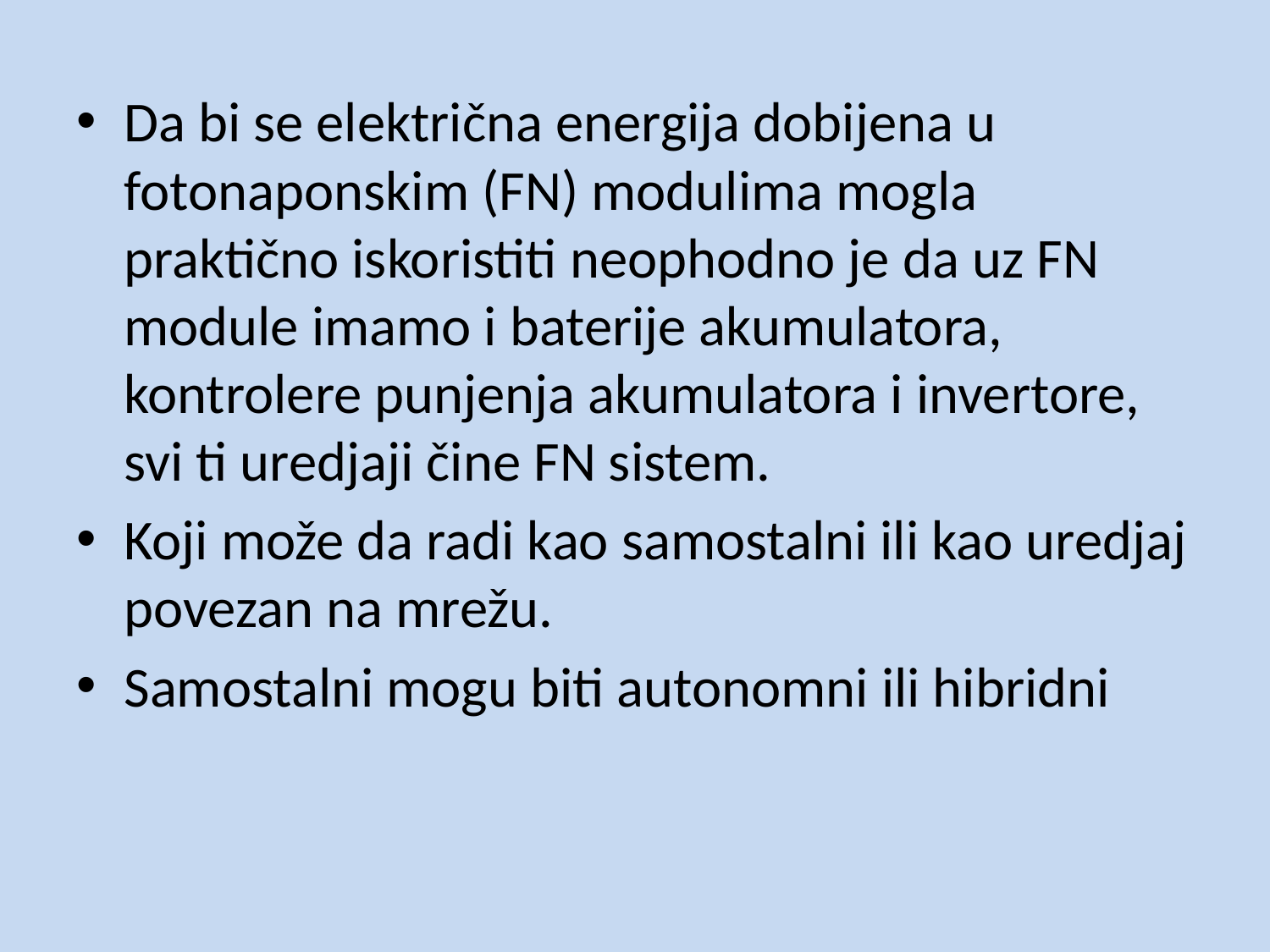

Da bi se električna energija dobijena u fotonaponskim (FN) modulima mogla praktično iskoristiti neophodno je da uz FN module imamo i baterije akumulatora, kontrolere punjenja akumulatora i invertore, svi ti uredjaji čine FN sistem.
Koji može da radi kao samostalni ili kao uredjaj povezan na mrežu.
Samostalni mogu biti autonomni ili hibridni